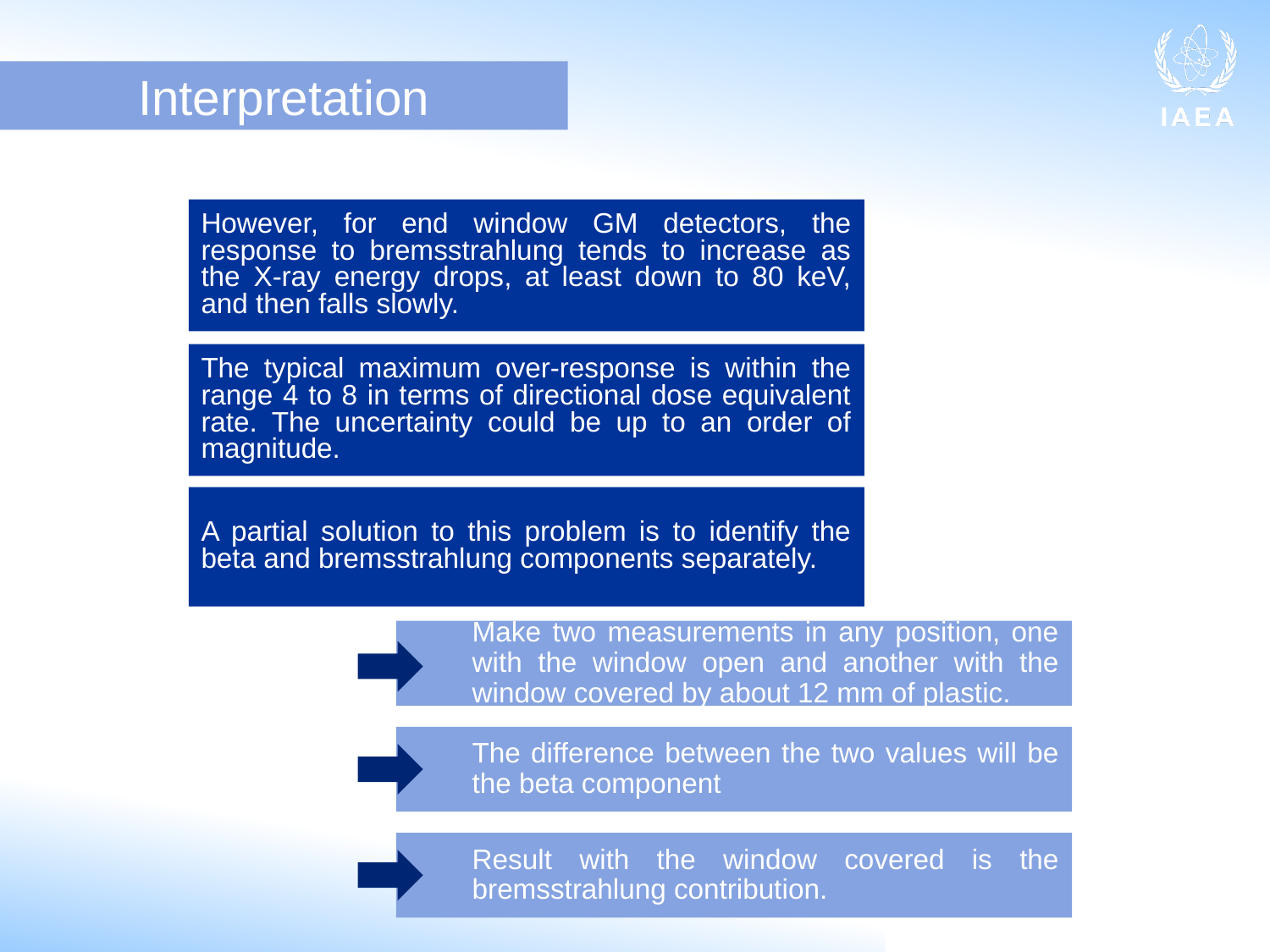

Interpretation
However, for end window GM detectors, the response to bremsstrahlung tends to increase as the X-ray energy drops, at least down to 80 keV, and then falls slowly.
The typical maximum over-response is within the range 4 to 8 in terms of directional dose equivalent rate. The uncertainty could be up to an order of magnitude.
A partial solution to this problem is to identify the beta and bremsstrahlung components separately.
Make two measurements in any position, one with the window open and another with the window covered by about 12 mm of plastic.

The difference between the two values will be the beta component

Result with the window covered is the bremsstrahlung contribution.